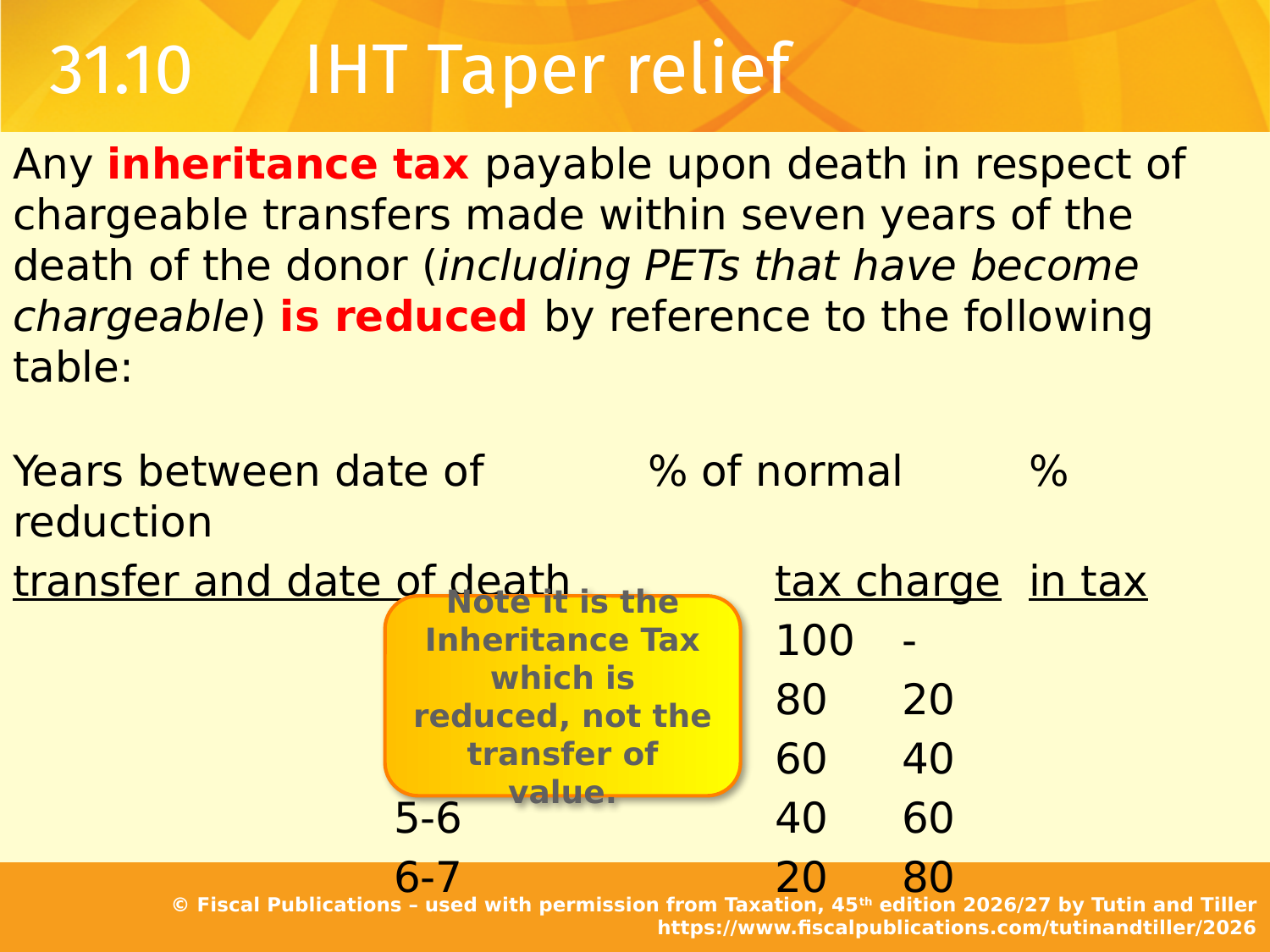

# 31.10	IHT Taper relief
Any inheritance tax payable upon death in respect of chargeable transfers made within seven years of the death of the donor (including PETs that have become chargeable) is reduced by reference to the following table:

Years between date of		% of normal	% reduction
transfer and date of death		tax charge	in tax
			0-3			100	-
			3-4			80	20
			4-5			60	40
			5-6			40	60
			6-7			20	80
Note it is the Inheritance Tax which is reduced, not the transfer of value.